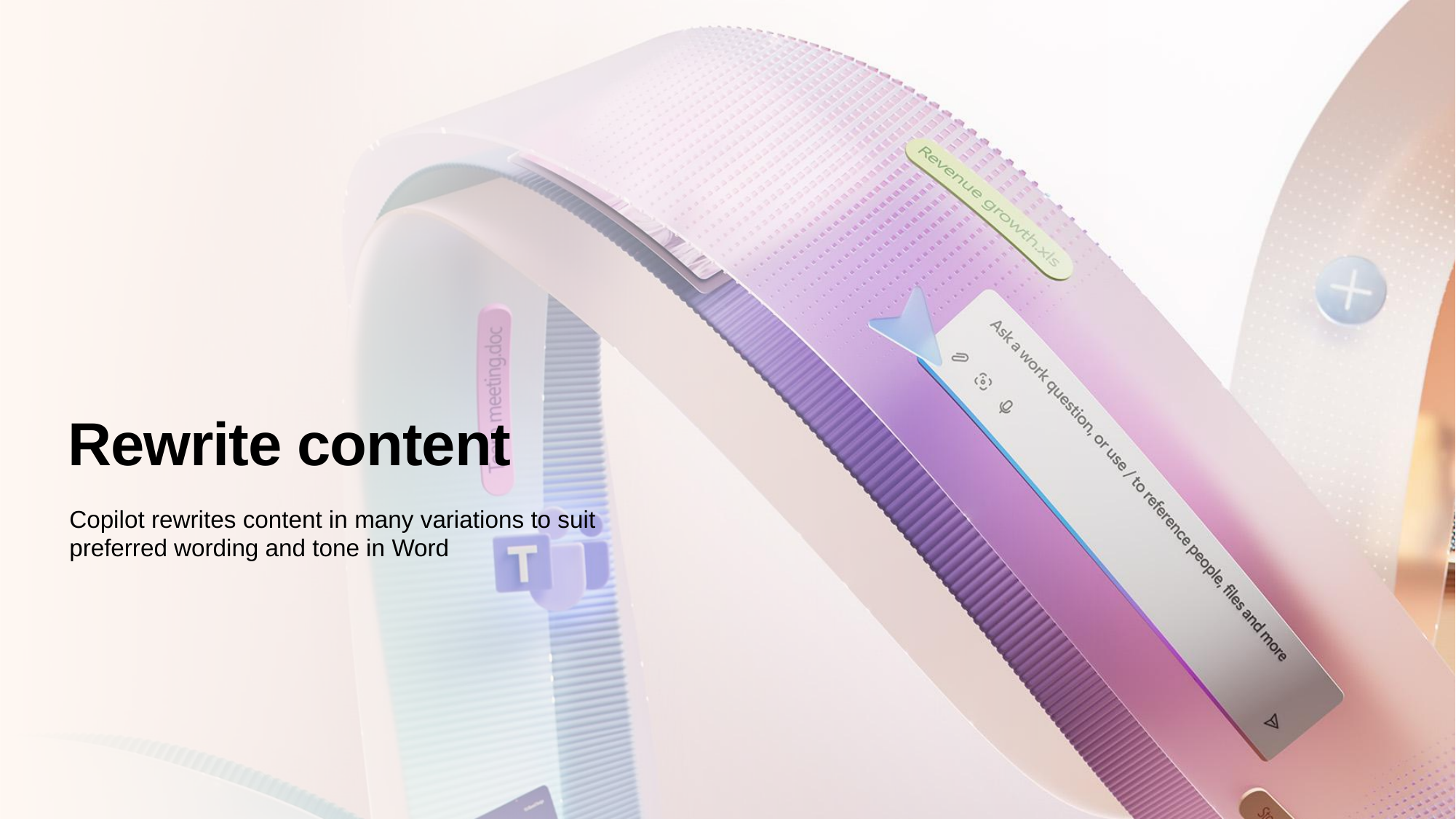

# Rewrite content
Copilot rewrites content in many variations to suit preferred wording and tone in Word